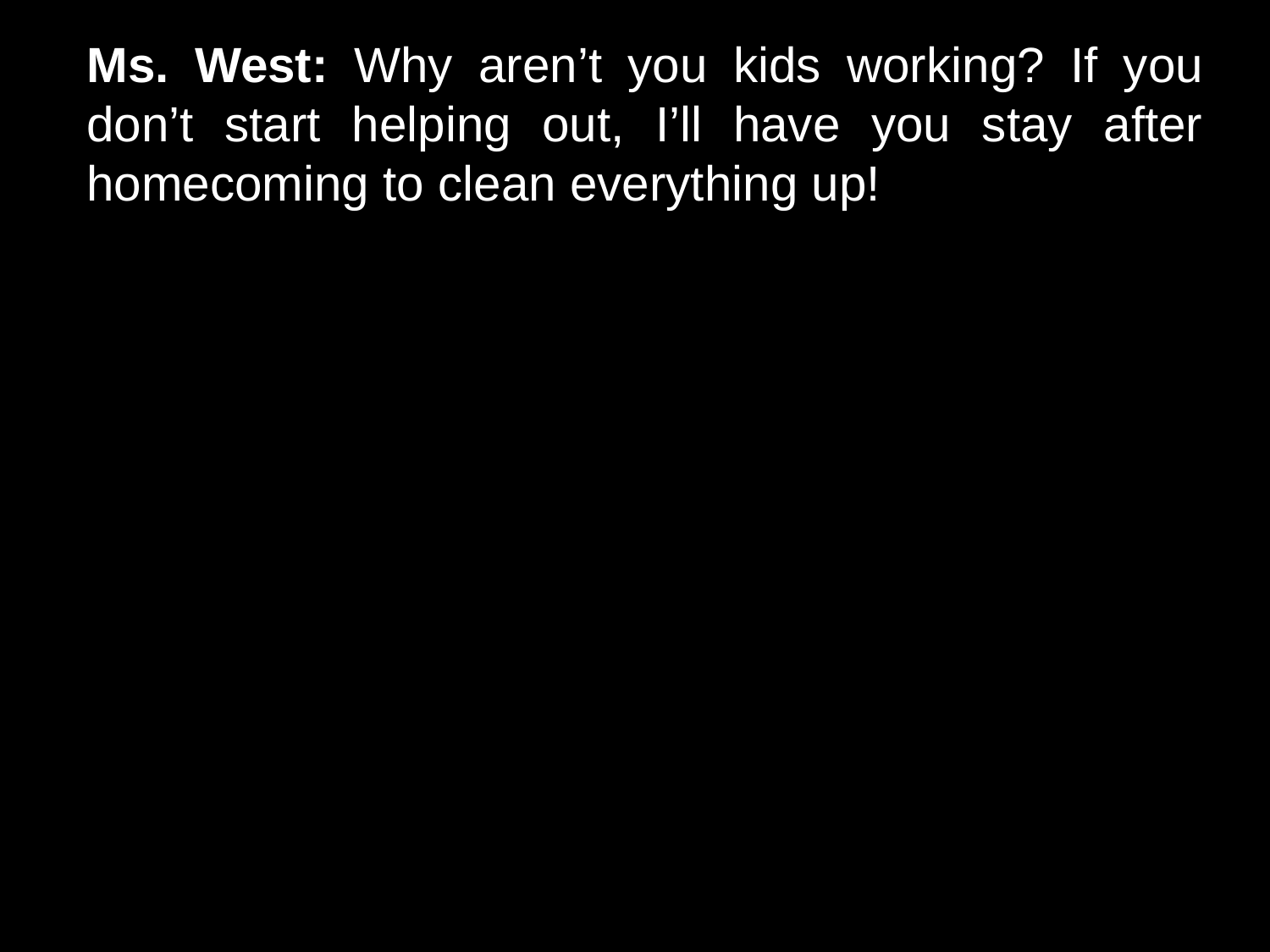

# Ms. West: Why aren’t you kids working? If you don’t start helping out, I’ll have you stay after homecoming to clean everything up!